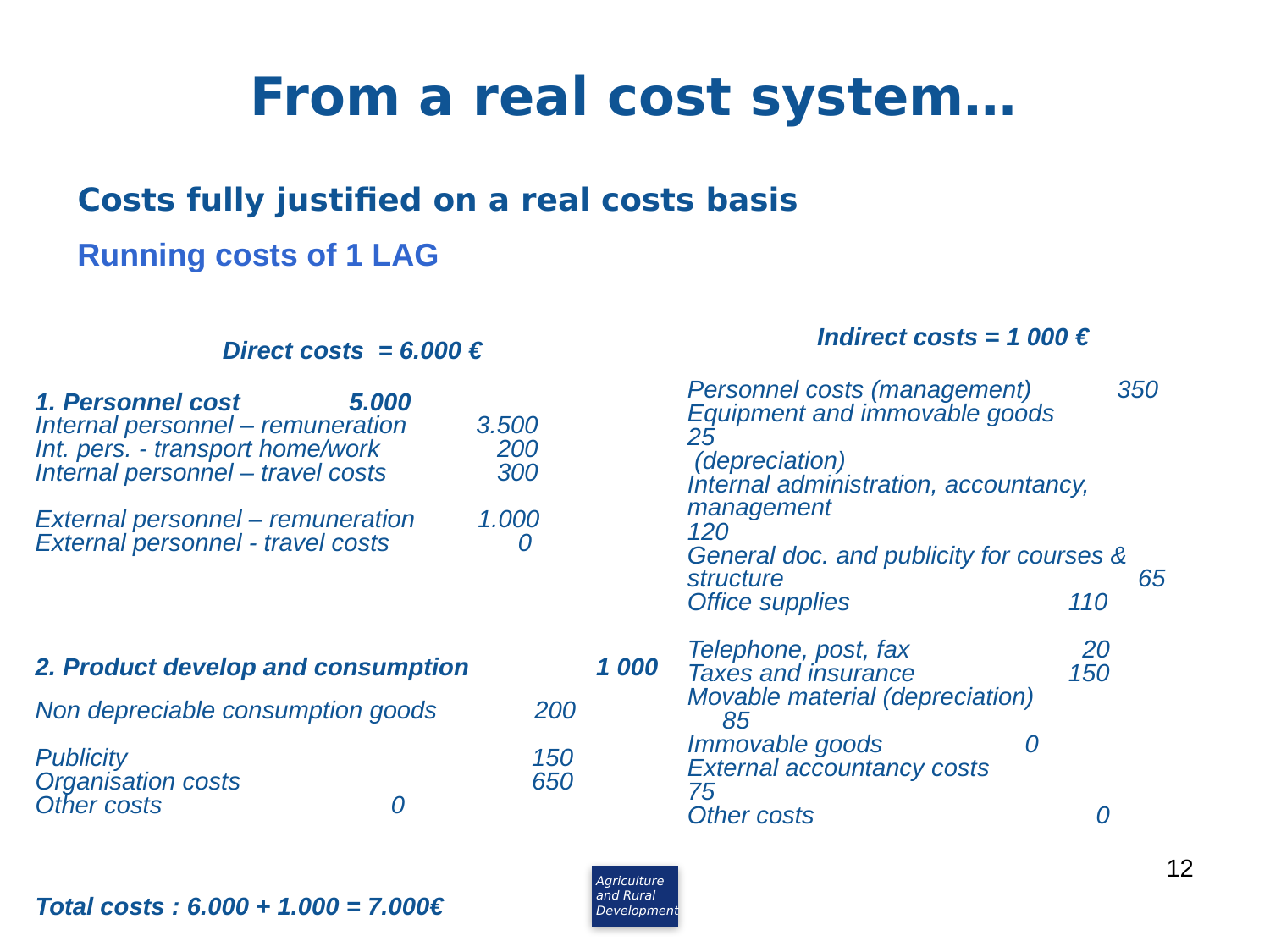

# From a real cost system…
Costs fully justified on a real costs basis
Running costs of 1 LAG

Indirect costs = 1 000 €

Personnel costs (management)	       350
Equipment and immovable goods		 25
 (depreciation)
Internal administration, accountancy, management                             	   	120
General doc. and publicity for courses & structure                         	          65
Office supplies 		110                                                                                  Telephone, post, fax 		  20               Taxes and insurance 		150
Movable material (depreciation)      	         85
Immovable goods 	            0
External accountancy costs 		  75
Other costs 		    0

Direct costs  = 6.000 €

1. Personnel cost	 5.000
Internal personnel – remuneration   	 3.500
Int. pers. - transport home/work	    200
Internal personnel – travel costs   	    300
External personnel – remuneration         1.000
External personnel - travel costs           	       0

2. Participants            		0

2. Product develop and consumption 	1 000
Non depreciable consumption goods              200
Publicity                                    	         150
Organisation costs                  	         650
Other costs      		       0

Total costs : 6.000 + 1.000 = 7.000€

12